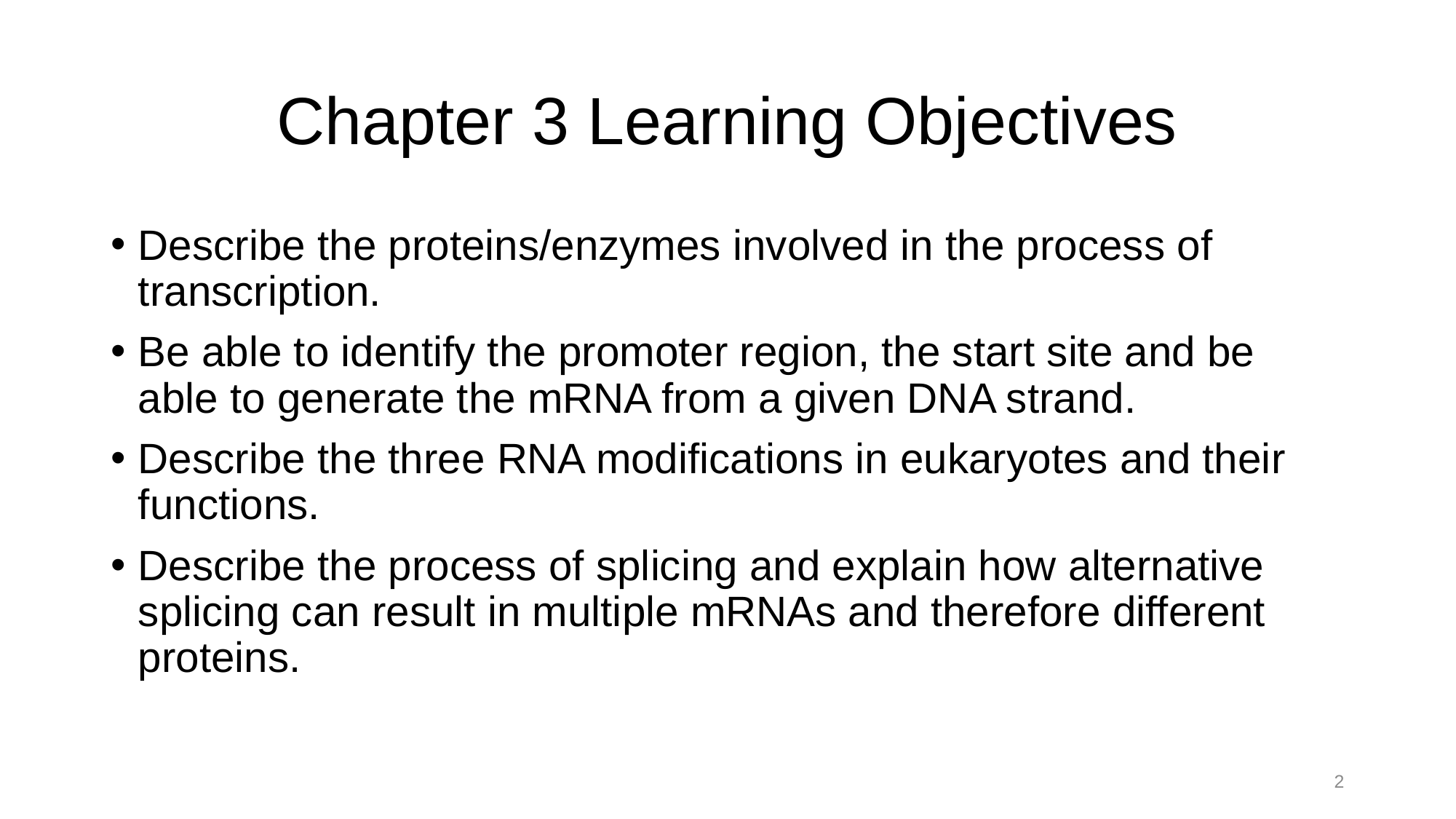

# Chapter 3 Learning Objectives
Describe the proteins/enzymes involved in the process of transcription.
Be able to identify the promoter region, the start site and be able to generate the mRNA from a given DNA strand.
Describe the three RNA modifications in eukaryotes and their functions.
Describe the process of splicing and explain how alternative splicing can result in multiple mRNAs and therefore different proteins.
2